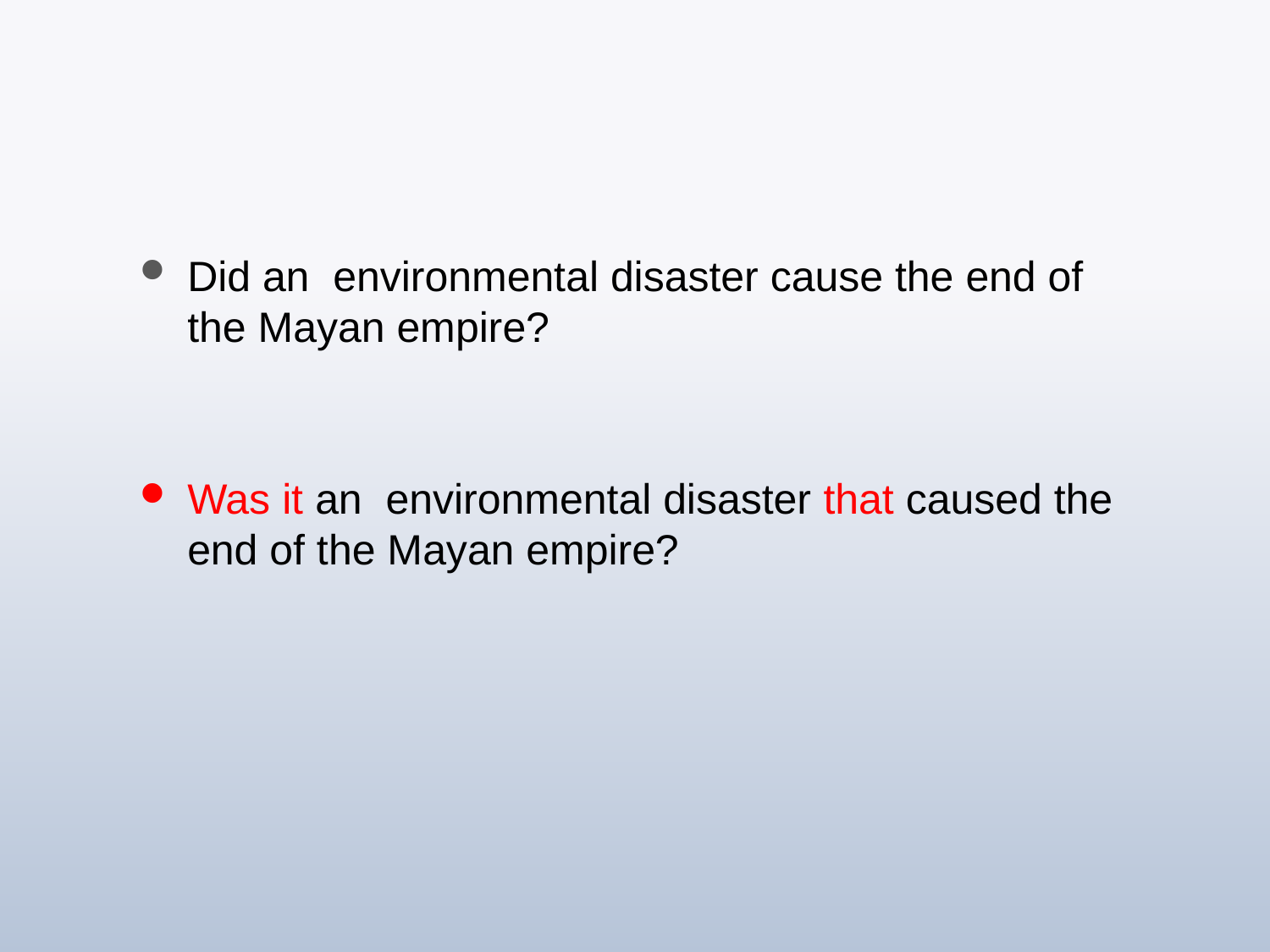

#
Did an  environmental disaster cause the end of the Mayan empire?

Was it an  environmental disaster that caused the end of the Mayan empire?